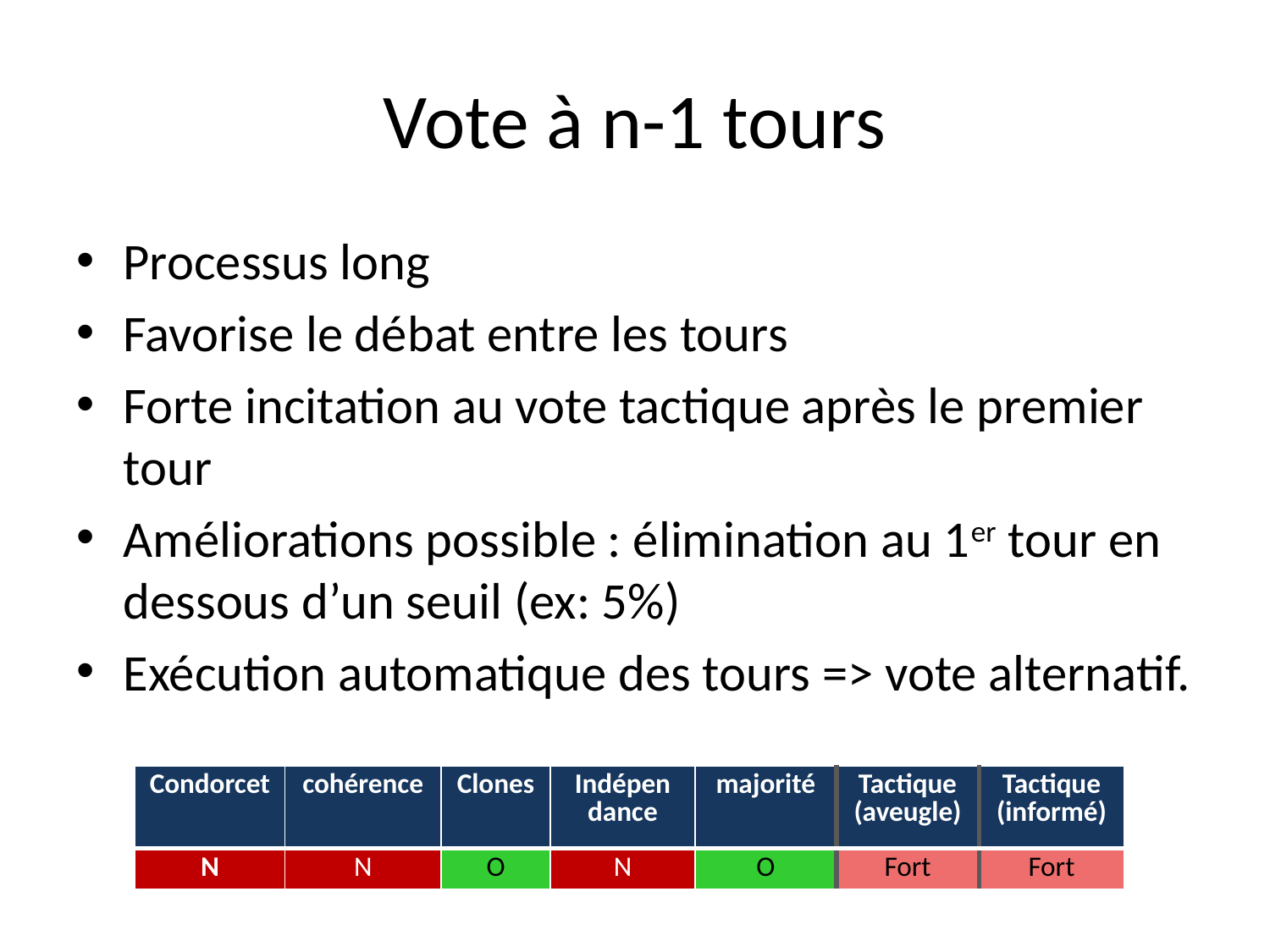

# Vote à n-1 tours
Processus long
Favorise le débat entre les tours
Forte incitation au vote tactique après le premier tour
Améliorations possible : élimination au 1er tour en dessous d’un seuil (ex: 5%)
Exécution automatique des tours => vote alternatif.
| Condorcet | cohérence | Clones | Indépen dance | majorité | Tactique (aveugle) | Tactique (informé) |
| --- | --- | --- | --- | --- | --- | --- |
| N | N | O | N | O | Fort | Fort |